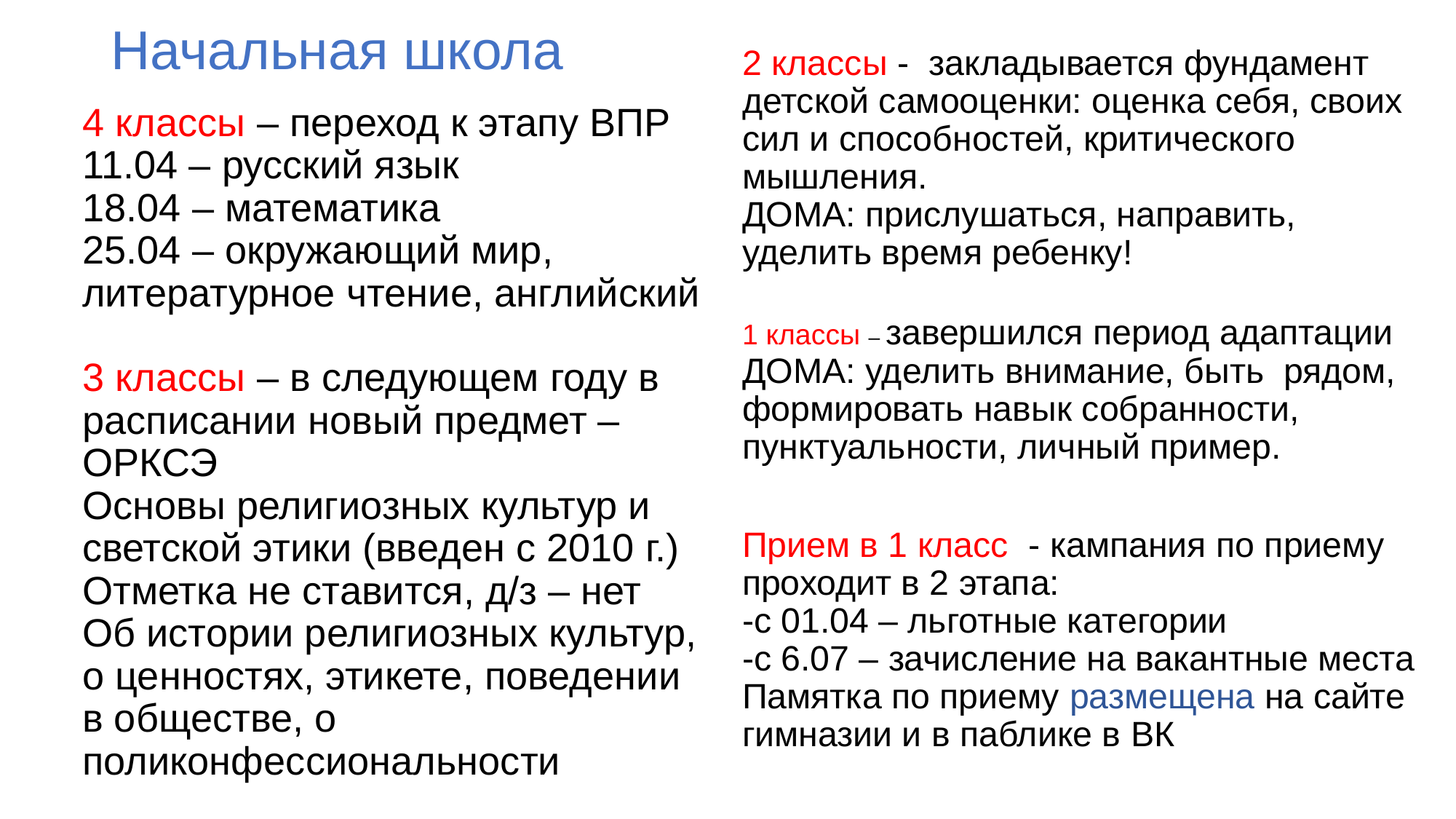

# Начальная школа
2 классы -  закладывается фундамент детской самооценки: оценка себя, своих сил и способностей, критического мышления.
ДОМА: прислушаться, направить, уделить время ребенку!

1 классы – завершился период адаптации
ДОМА: уделить внимание, быть  рядом, формировать навык собранности, пунктуальности, личный пример.

Прием в 1 класс  - кампания по приему проходит в 2 этапа:
-с 01.04 – льготные категории
-с 6.07 – зачисление на вакантные места
Памятка по приему размещена на сайте гимназии и в паблике в ВК

4 классы – переход к этапу ВПР
11.04 – русский язык
18.04 – математика
25.04 – окружающий мир, литературное чтение, английский

3 классы – в следующем году в расписании новый предмет – ОРКСЭ
Основы религиозных культур и светской этики (введен с 2010 г.)
Отметка не ставится, д/з – нет
Об истории религиозных культур, о ценностях, этикете, поведении в обществе, о поликонфессиональности